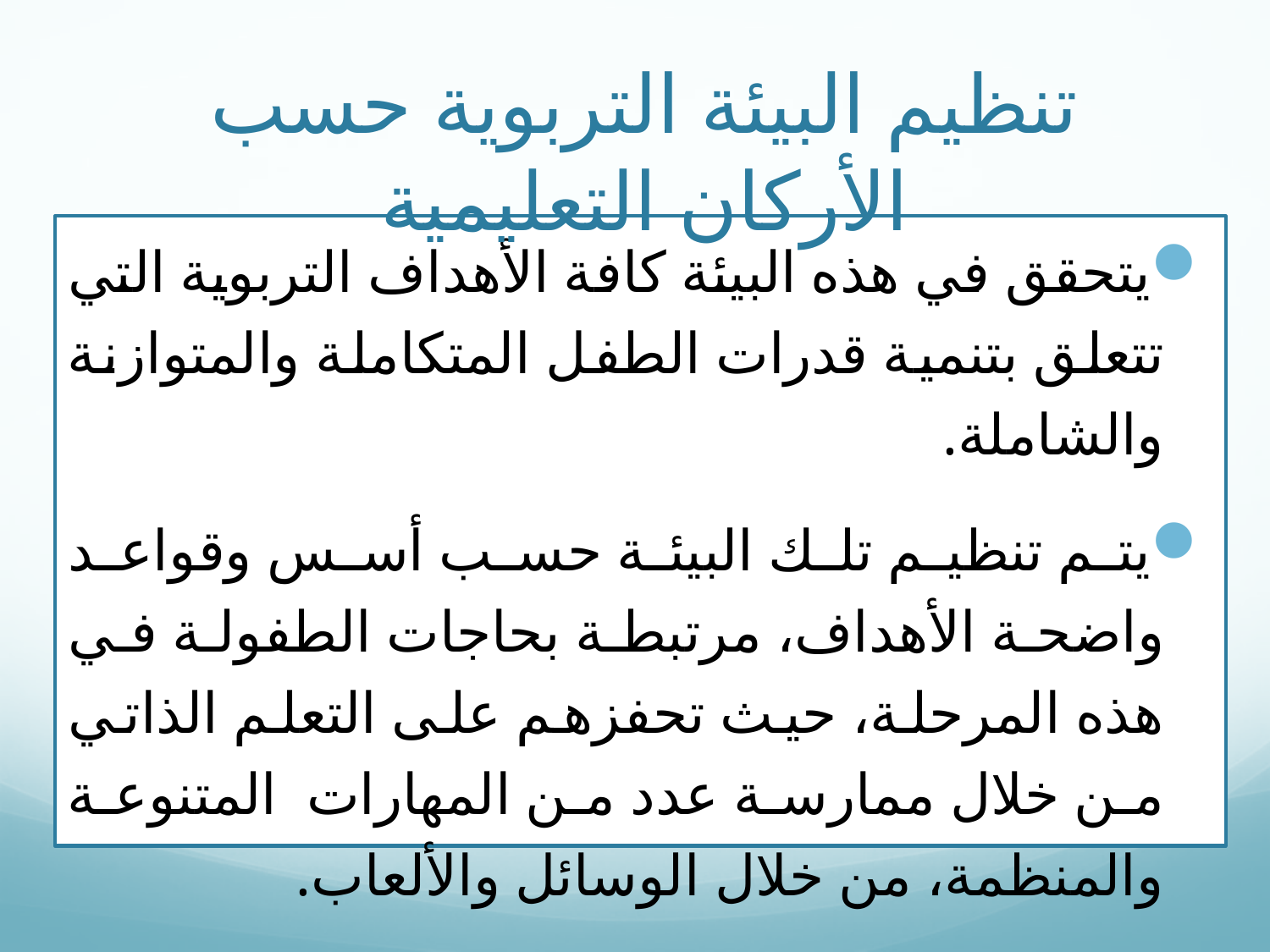

# تنظيم البيئة التربوية حسب الأركان التعليمية
يتحقق في هذه البيئة كافة الأهداف التربوية التي تتعلق بتنمية قدرات الطفل المتكاملة والمتوازنة والشاملة.
يتم تنظيم تلك البيئة حسب أسس وقواعد واضحة الأهداف، مرتبطة بحاجات الطفولة في هذه المرحلة، حيث تحفزهم على التعلم الذاتي من خلال ممارسة عدد من المهارات  المتنوعة والمنظمة، من خلال الوسائل والألعاب.